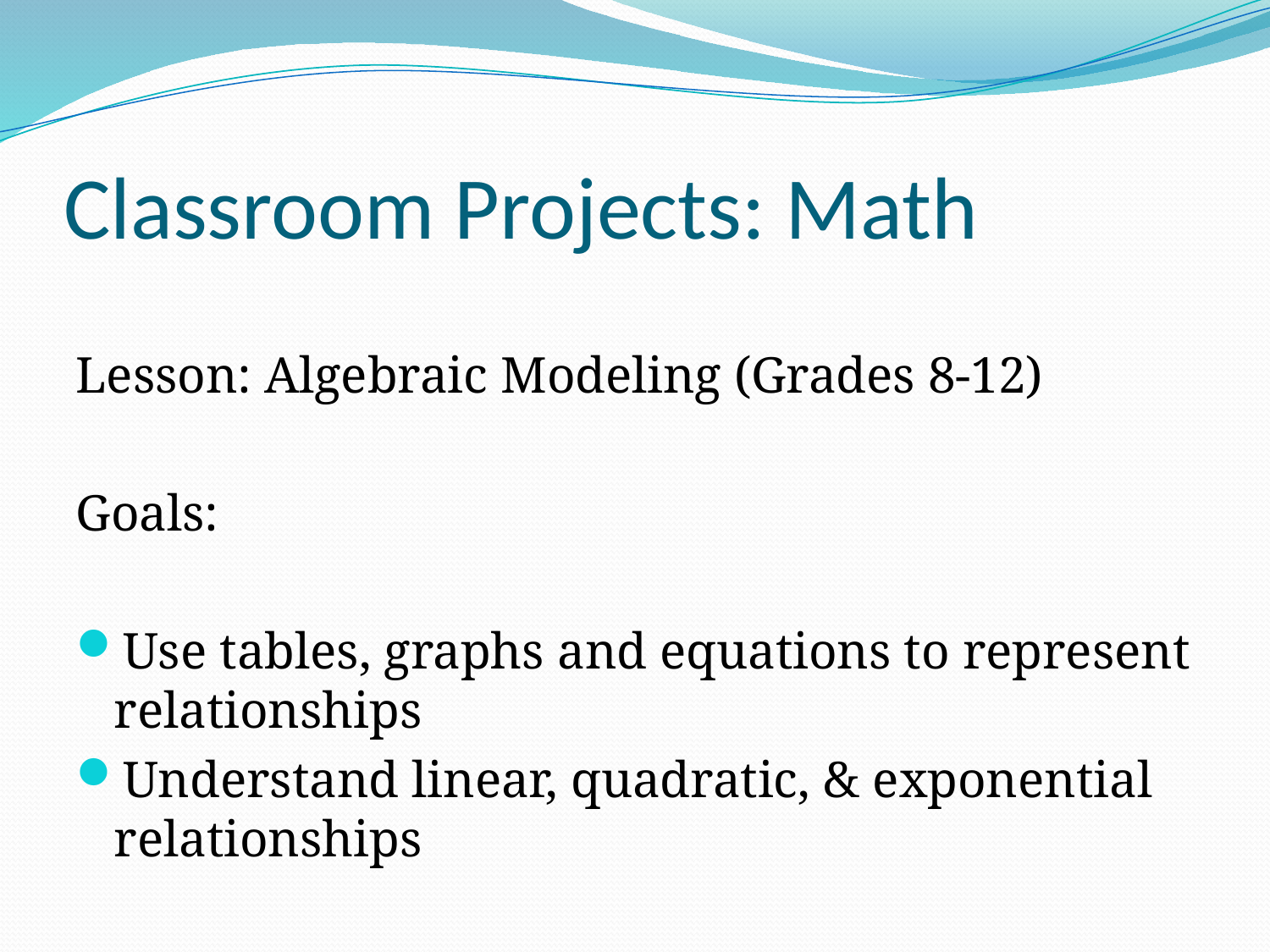

# Classroom Projects: Math

Lesson: Algebraic Modeling (Grades 8-12)

Goals:

Use tables, graphs and equations to represent relationships
Understand linear, quadratic, & exponential relationships